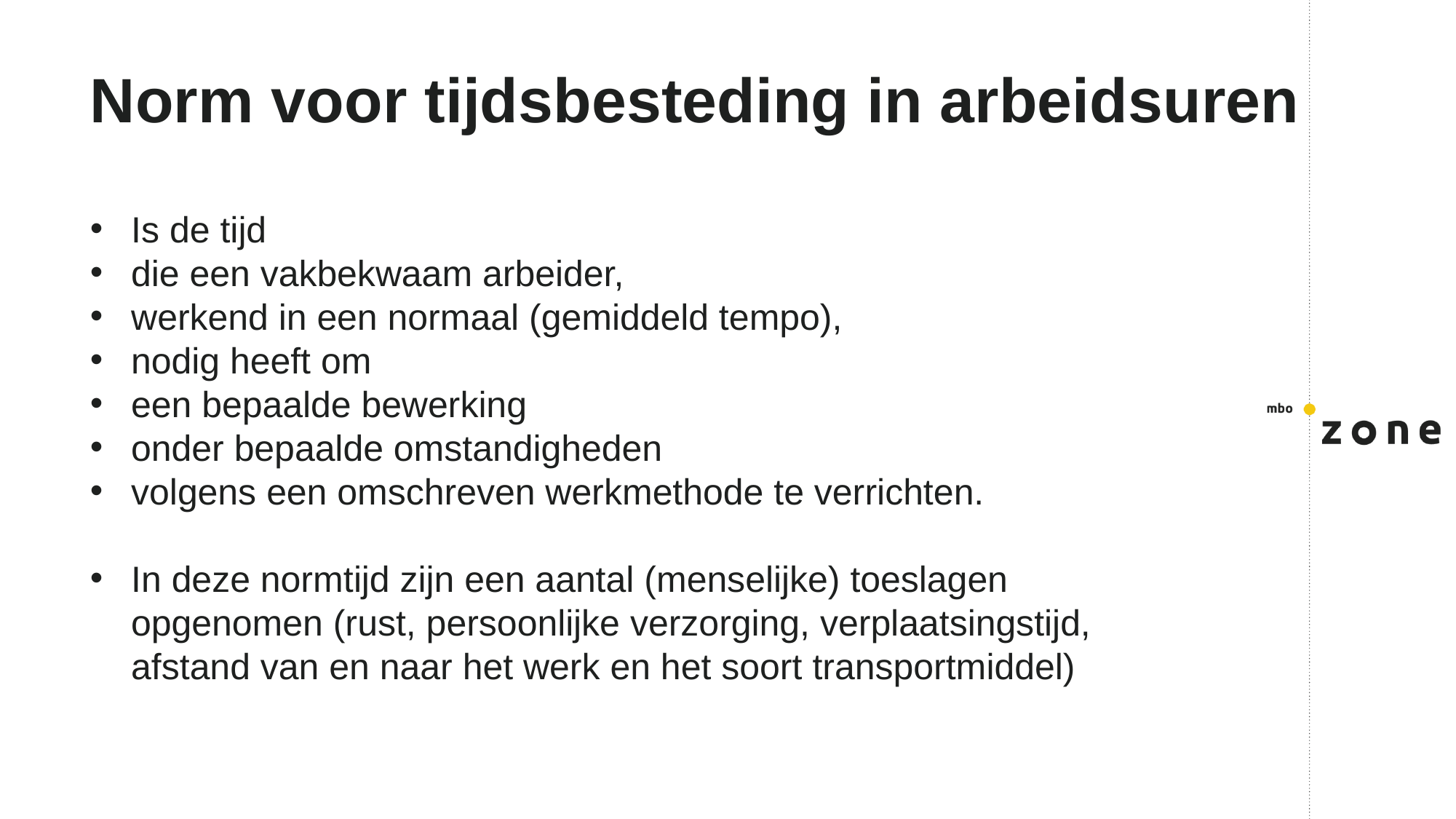

# Norm voor tijdsbesteding in arbeidsuren
Is de tijd
die een vakbekwaam arbeider,
werkend in een normaal (gemiddeld tempo),
nodig heeft om
een bepaalde bewerking
onder bepaalde omstandigheden
volgens een omschreven werkmethode te verrichten.

In deze normtijd zijn een aantal (menselijke) toeslagen opgenomen (rust, persoonlijke verzorging, verplaatsingstijd, afstand van en naar het werk en het soort transportmiddel)